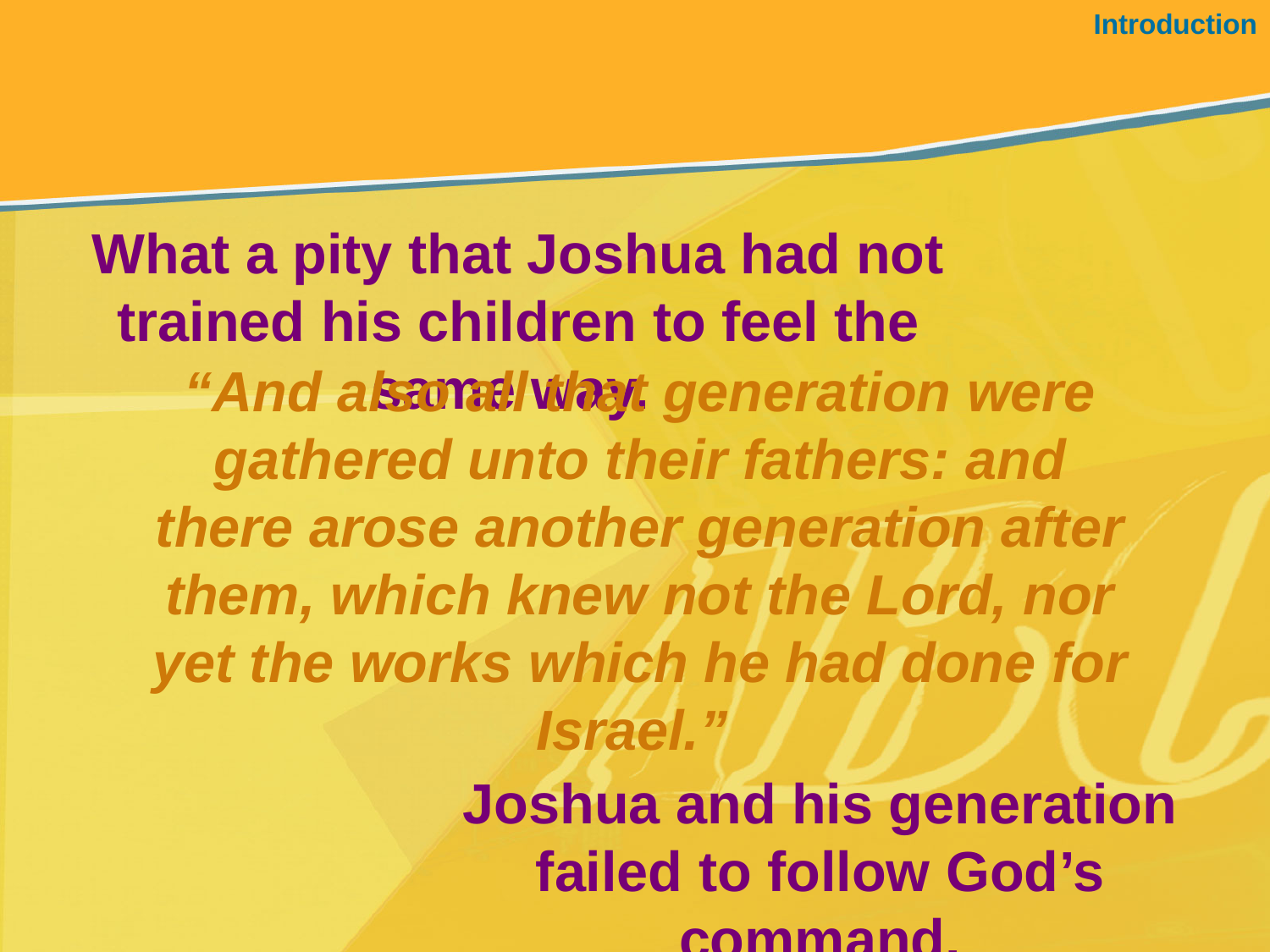

Introduction
What a pity that Joshua had not trained his children to feel the same way.
“And also all that generation were gathered unto their fathers: and there arose another generation after them, which knew not the Lord, nor yet the works which he had done for Israel.”
Joshua and his generation failed to follow God’s command.